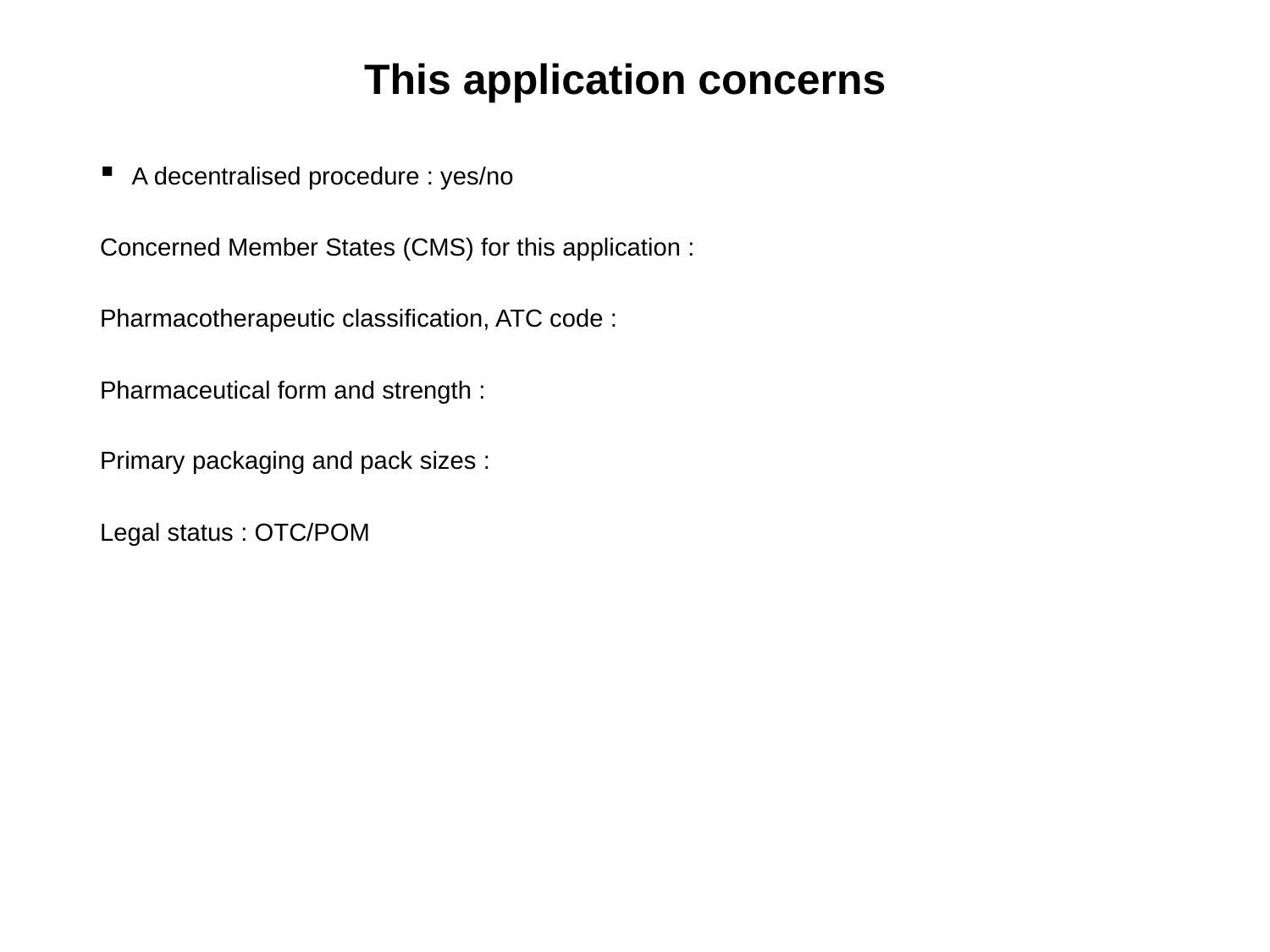

# This application concerns
A decentralised procedure : yes/no

Concerned Member States (CMS) for this application :

Pharmacotherapeutic classification, ATC code :

Pharmaceutical form and strength :

Primary packaging and pack sizes :

Legal status : OTC/POM

3